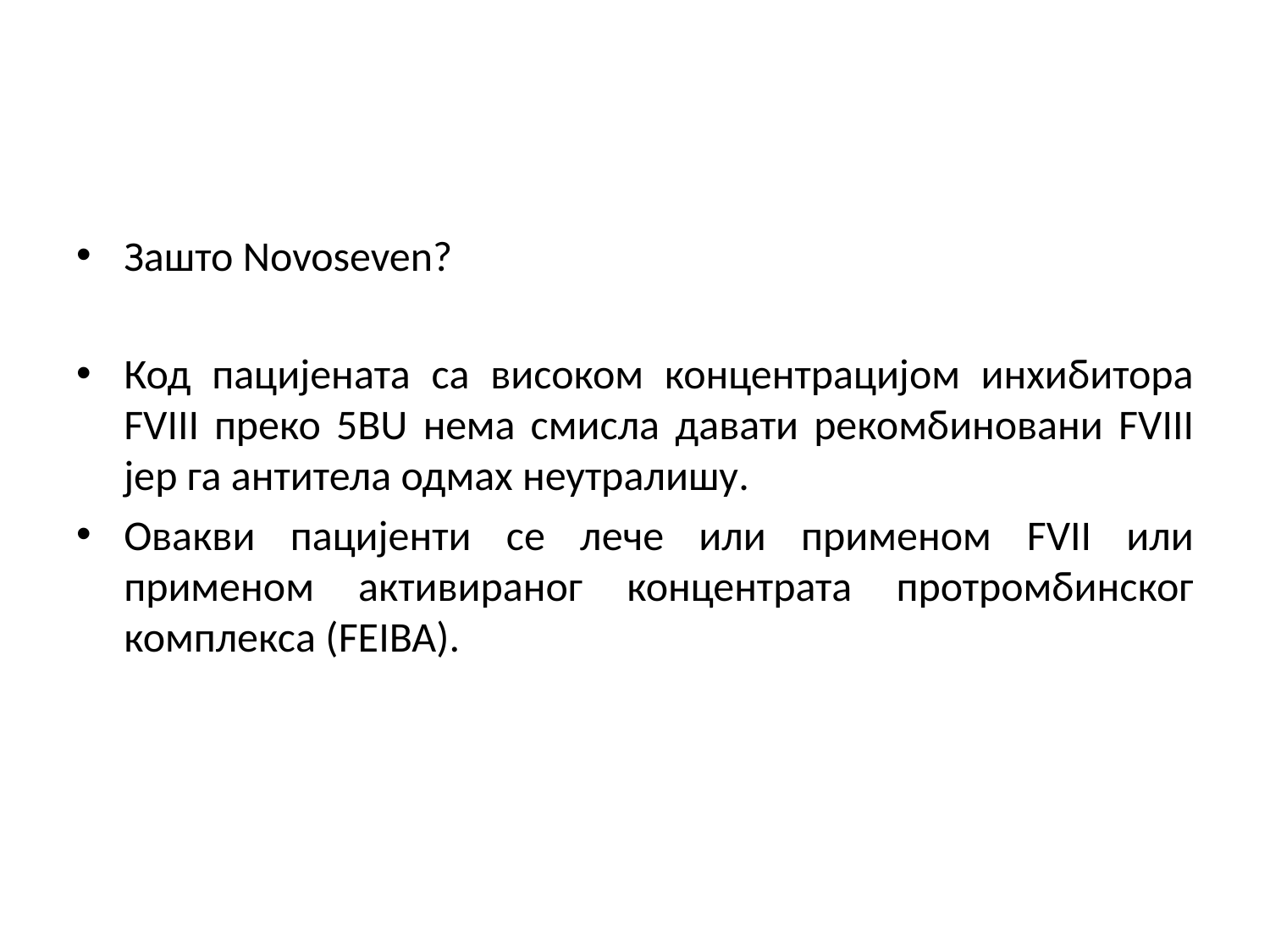

#
Зашто Novoseven?

Код пацијената са високом концентрацијом инхибитора FVIII преко 5BU нема смисла давати рекомбиновани FVIII јер га антитела одмах неутралишу.
Овакви пацијенти се лече или применом FVII или применом активираног концентрата протромбинског комплекса (FEIBA).